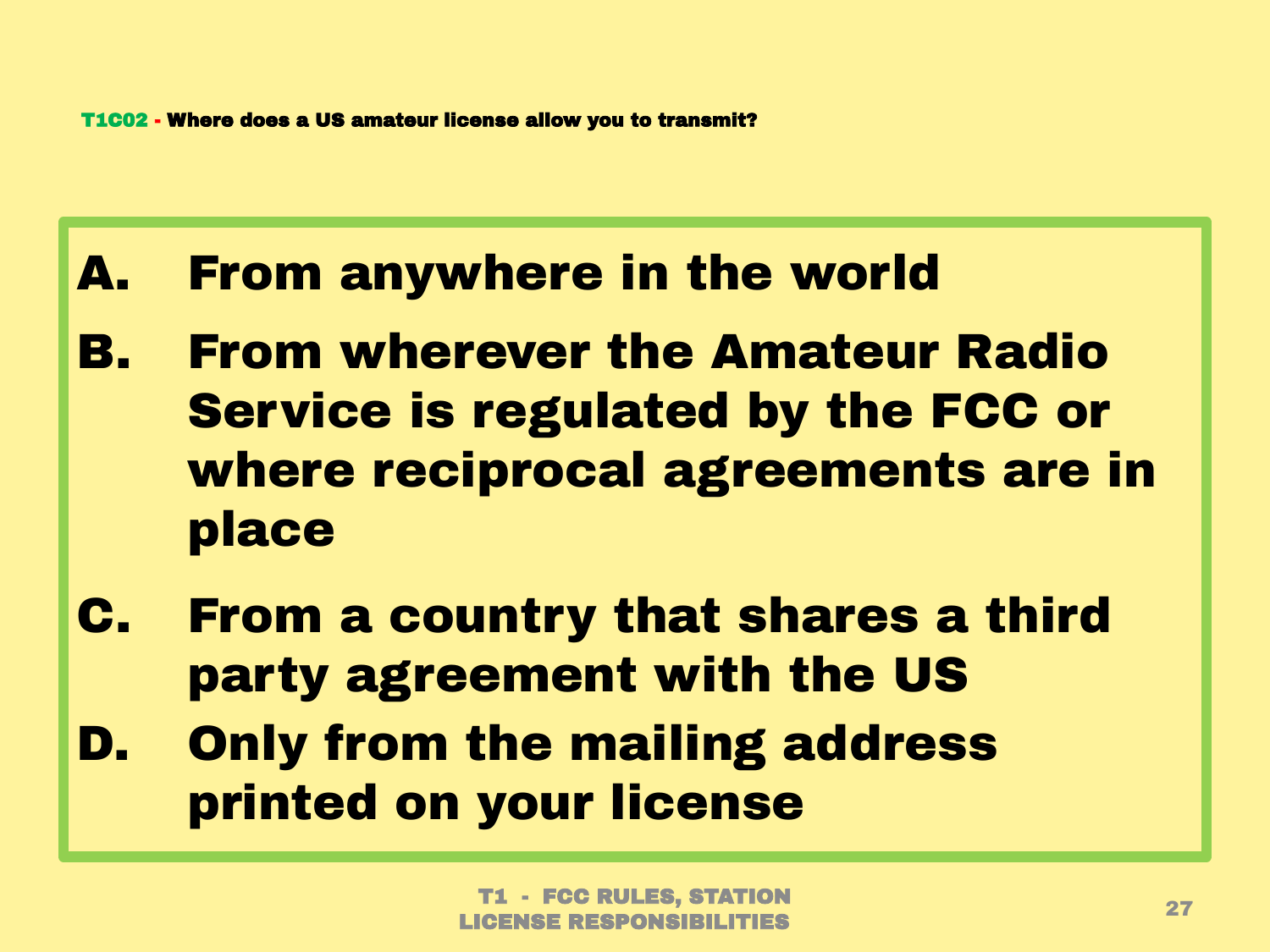

# T1C02 - Where does a US amateur license allow you to transmit?

From anywhere in the world

From wherever the Amateur Radio Service is regulated by the FCC or where reciprocal agreements are in place

From a country that shares a third party agreement with the US
Only from the mailing address printed on your license

T1  -  FCC RULES, STATION LICENSE RESPONSIBILITIES
27